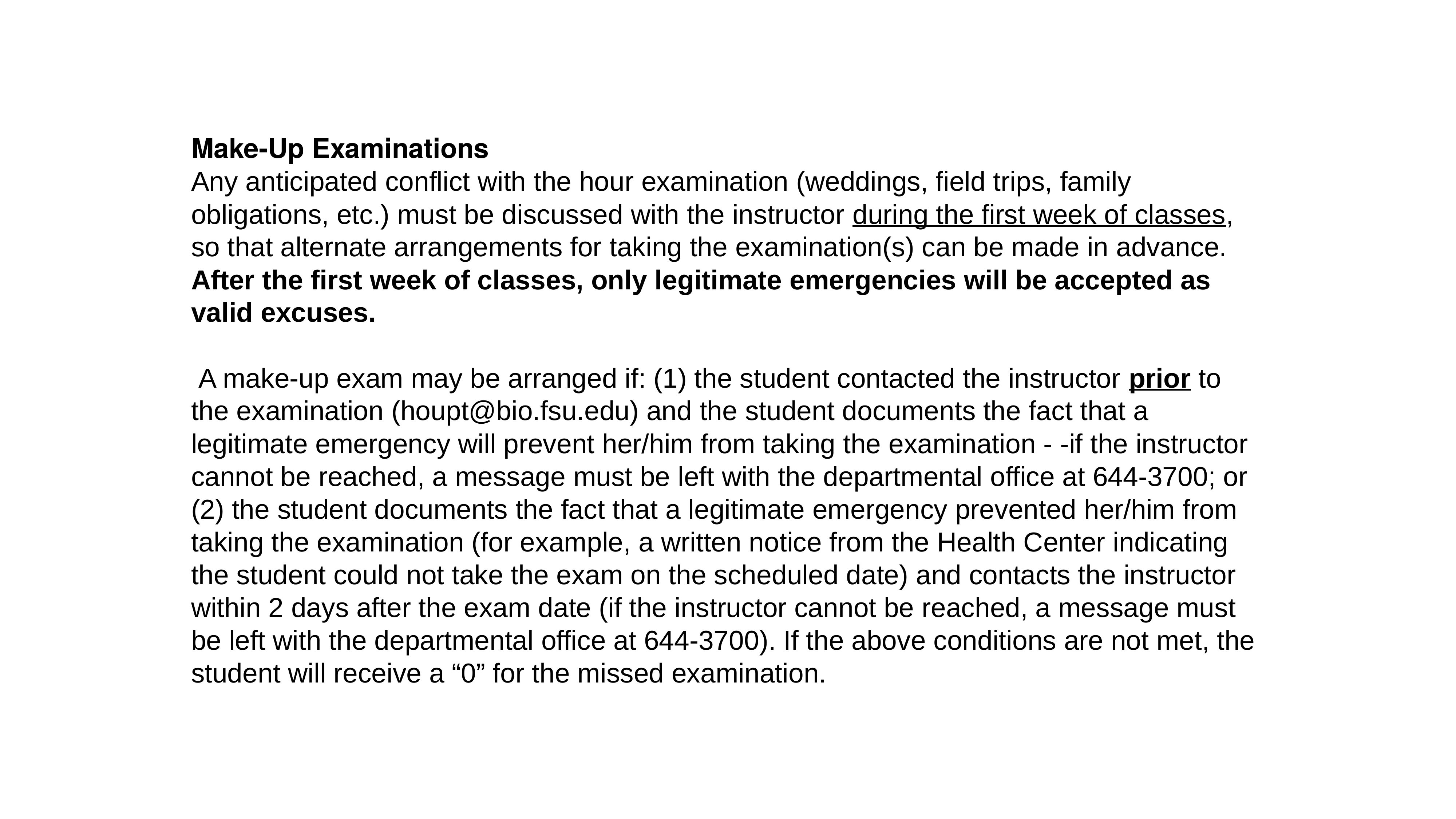

Make-Up Examinations
Any anticipated conflict with the hour examination (weddings, field trips, family obligations, etc.) must be discussed with the instructor during the first week of classes, so that alternate arrangements for taking the examination(s) can be made in advance. After the first week of classes, only legitimate emergencies will be accepted as valid excuses.

 A make-up exam may be arranged if: (1) the student contacted the instructor prior to the examination (houpt@bio.fsu.edu) and the student documents the fact that a legitimate emergency will prevent her/him from taking the examination - -if the instructor cannot be reached, a message must be left with the departmental office at 644-3700; or (2) the student documents the fact that a legitimate emergency prevented her/him from taking the examination (for example, a written notice from the Health Center indicating the student could not take the exam on the scheduled date) and contacts the instructor within 2 days after the exam date (if the instructor cannot be reached, a message must be left with the departmental office at 644-3700). If the above conditions are not met, the student will receive a “0” for the missed examination.